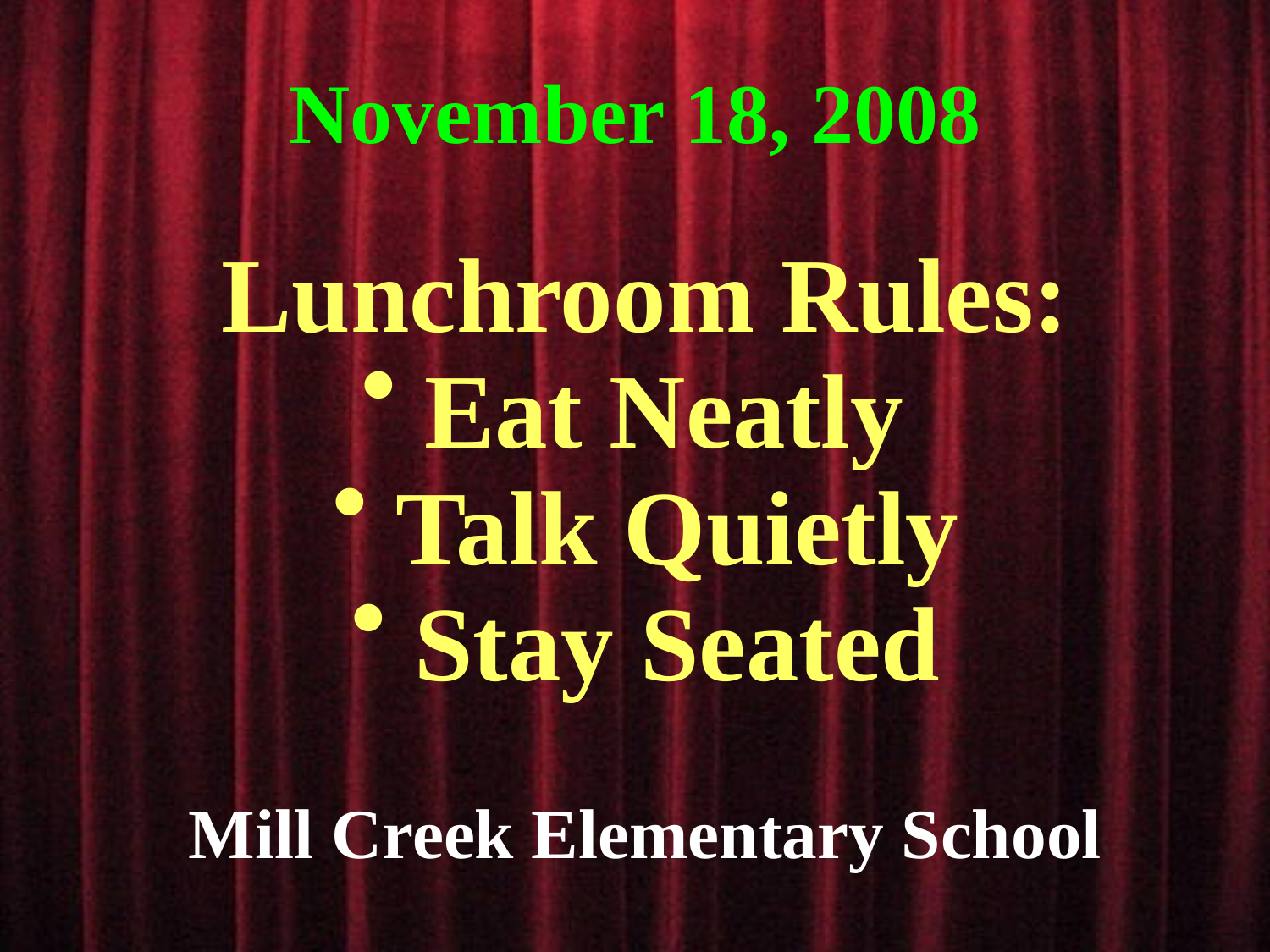

November 18, 2008
Lunchroom Rules:
Eat Neatly
Talk Quietly
Stay Seated
# Mill Creek Elementary School